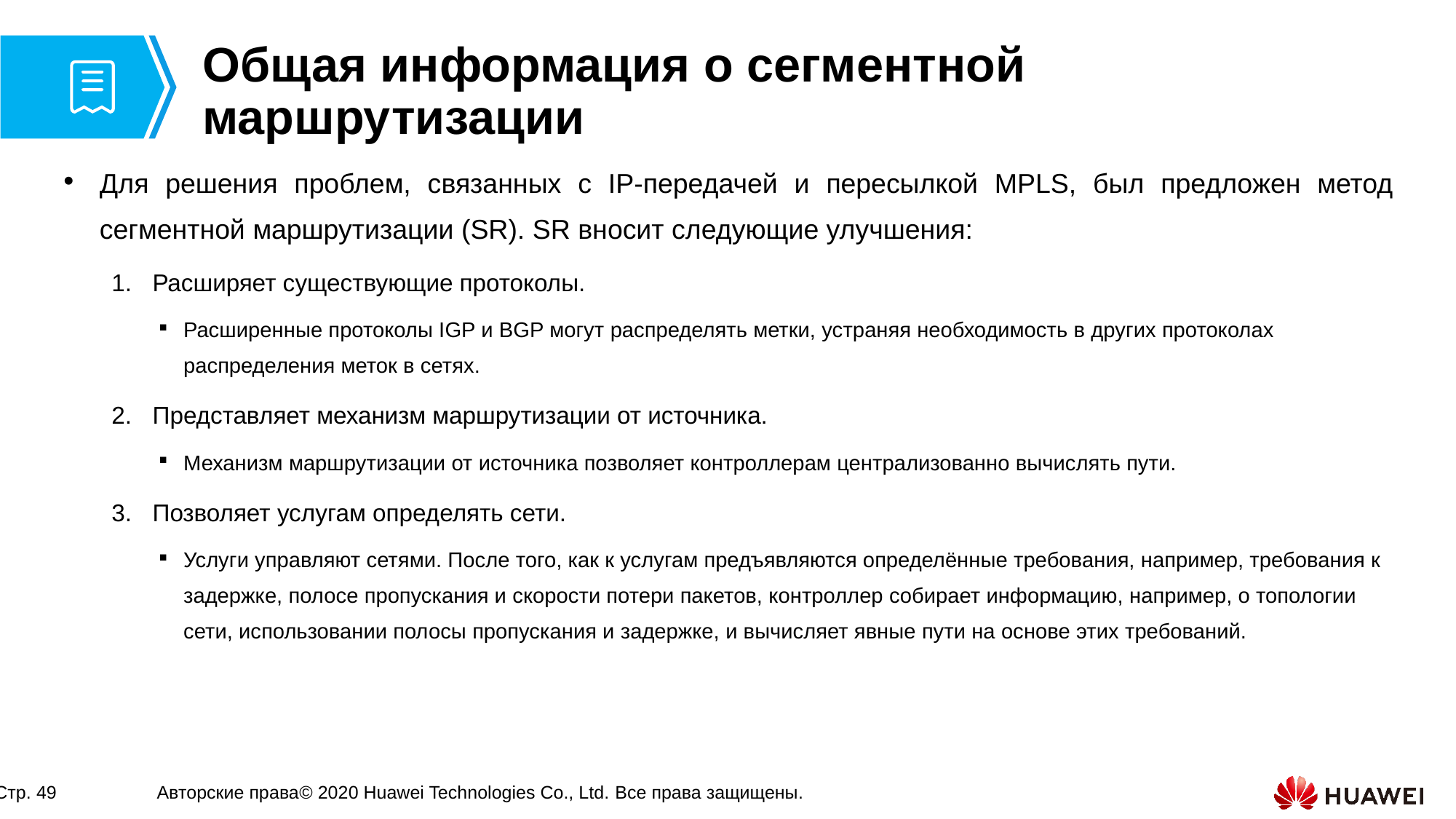

# Общая информация о сегментной маршрутизации
Для решения проблем, связанных с IP-передачей и пересылкой MPLS, был предложен метод сегментной маршрутизации (SR). SR вносит следующие улучшения:
Расширяет существующие протоколы.
Расширенные протоколы IGP и BGP могут распределять метки, устраняя необходимость в других протоколах распределения меток в сетях.
Представляет механизм маршрутизации от источника.
Механизм маршрутизации от источника позволяет контроллерам централизованно вычислять пути.
Позволяет услугам определять сети.
Услуги управляют сетями. После того, как к услугам предъявляются определённые требования, например, требования к задержке, полосе пропускания и скорости потери пакетов, контроллер собирает информацию, например, о топологии сети, использовании полосы пропускания и задержке, и вычисляет явные пути на основе этих требований.